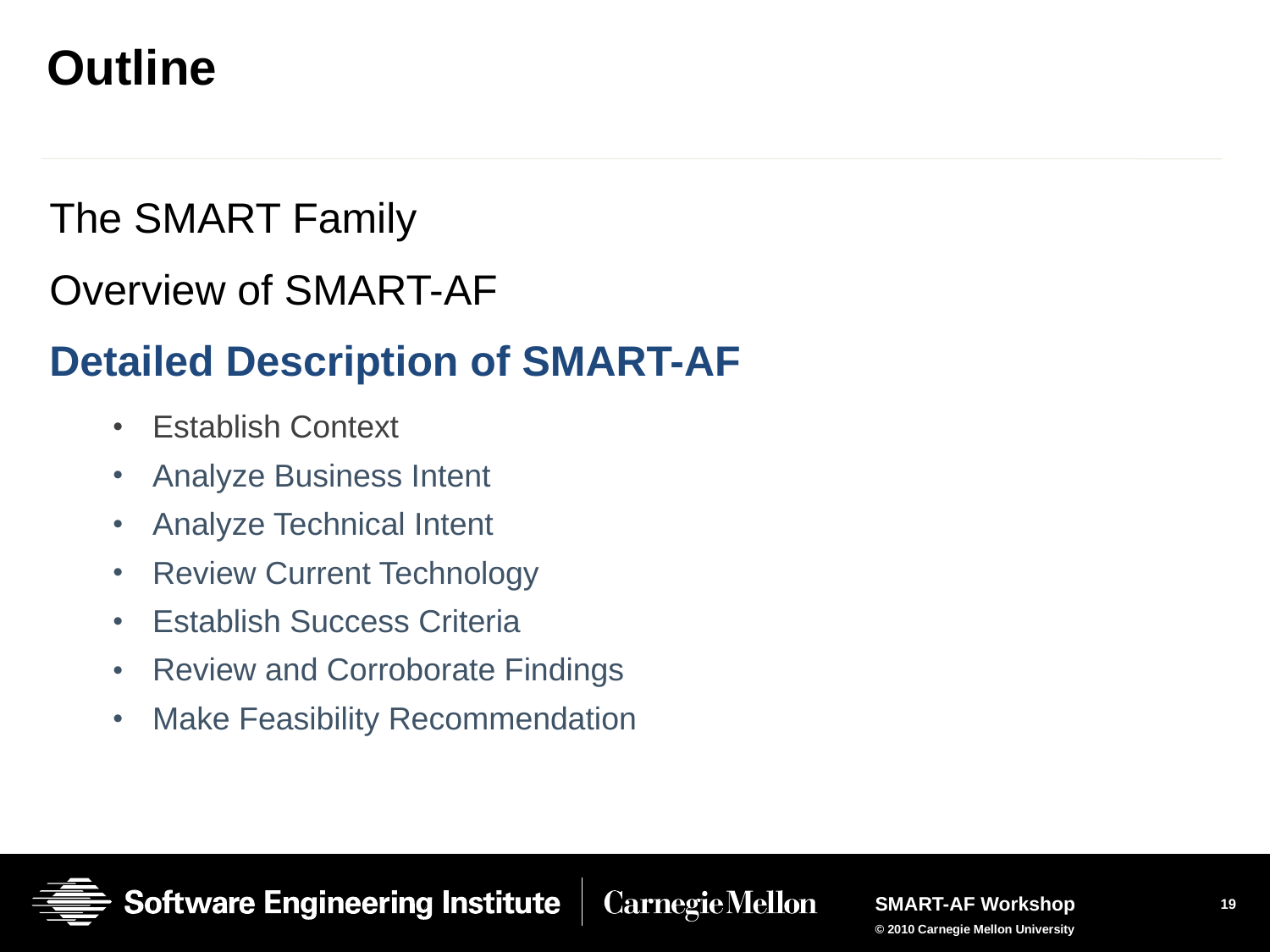

# Outline
The SMART Family
Overview of SMART-AF
Detailed Description of SMART-AF
Establish Context
Analyze Business Intent
Analyze Technical Intent
Review Current Technology
Establish Success Criteria
Review and Corroborate Findings
Make Feasibility Recommendation